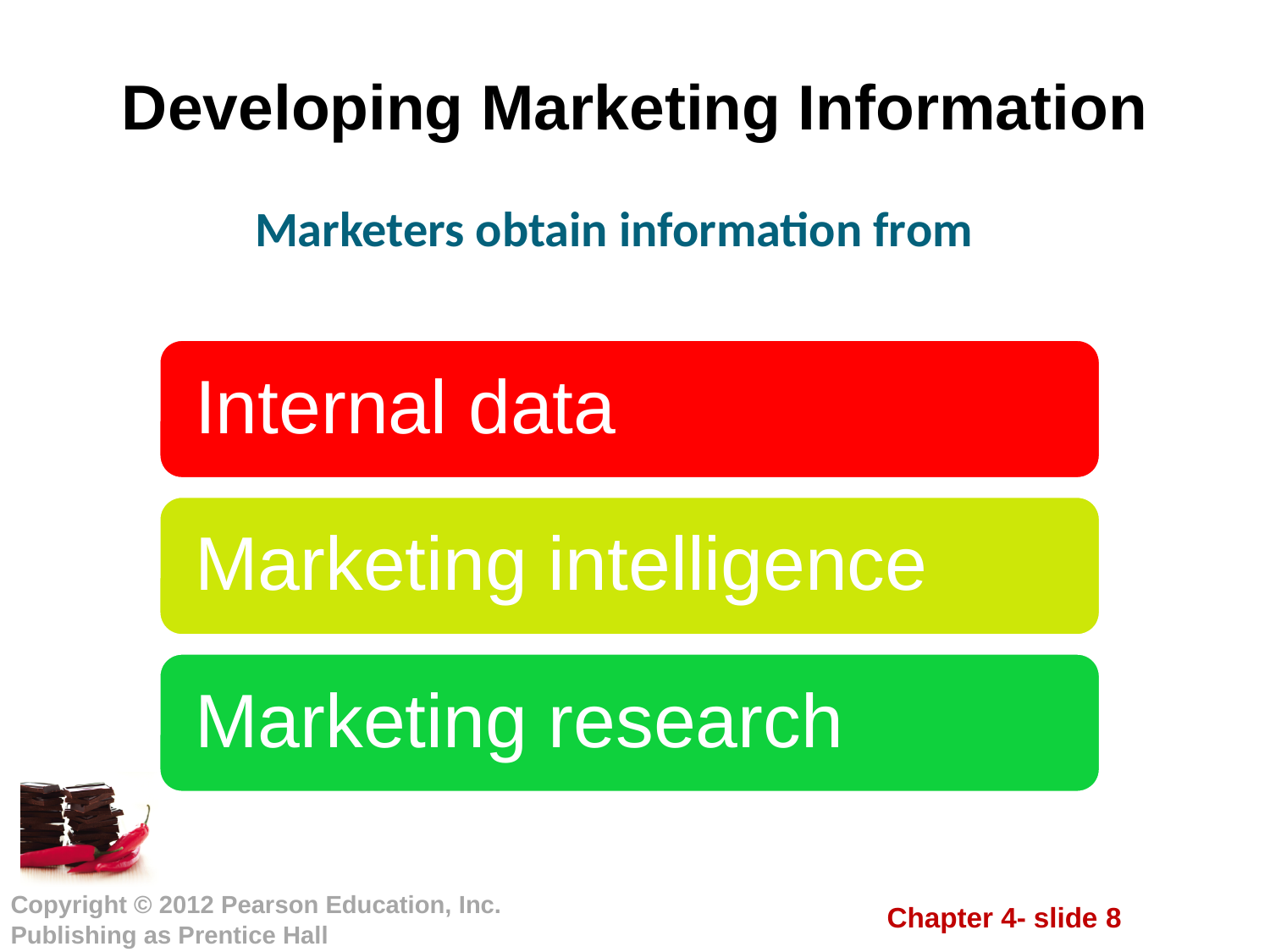

# Developing Marketing Information
Marketers obtain information from
Internal data
Marketing intelligence
Marketing research